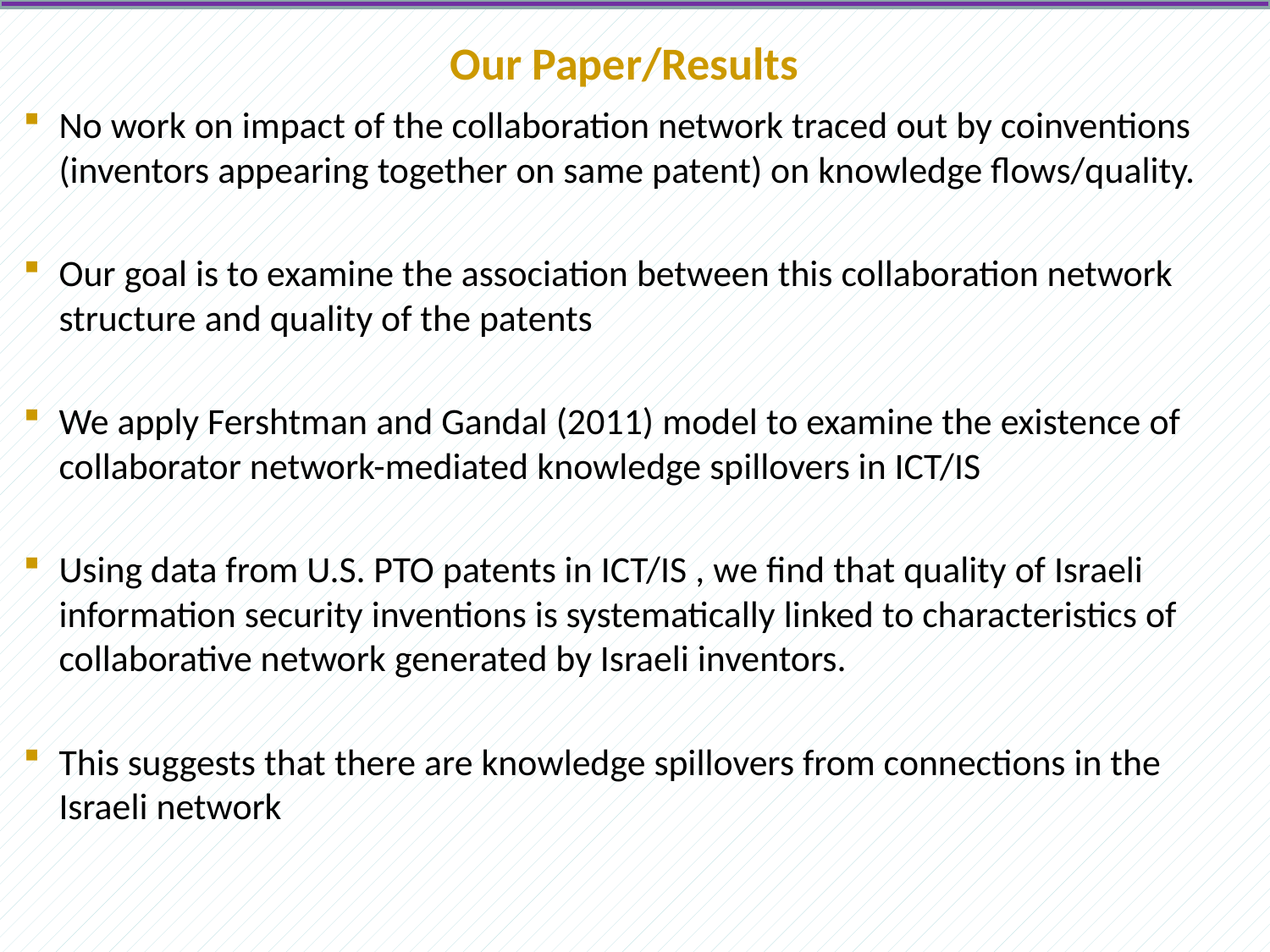

# Our Paper/Results
No work on impact of the collaboration network traced out by coinventions (inventors appearing together on same patent) on knowledge flows/quality.

Our goal is to examine the association between this collaboration network structure and quality of the patents

We apply Fershtman and Gandal (2011) model to examine the existence of collaborator network-mediated knowledge spillovers in ICT/IS

Using data from U.S. PTO patents in ICT/IS , we find that quality of Israeli information security inventions is systematically linked to characteristics of collaborative network generated by Israeli inventors.

This suggests that there are knowledge spillovers from connections in the Israeli network